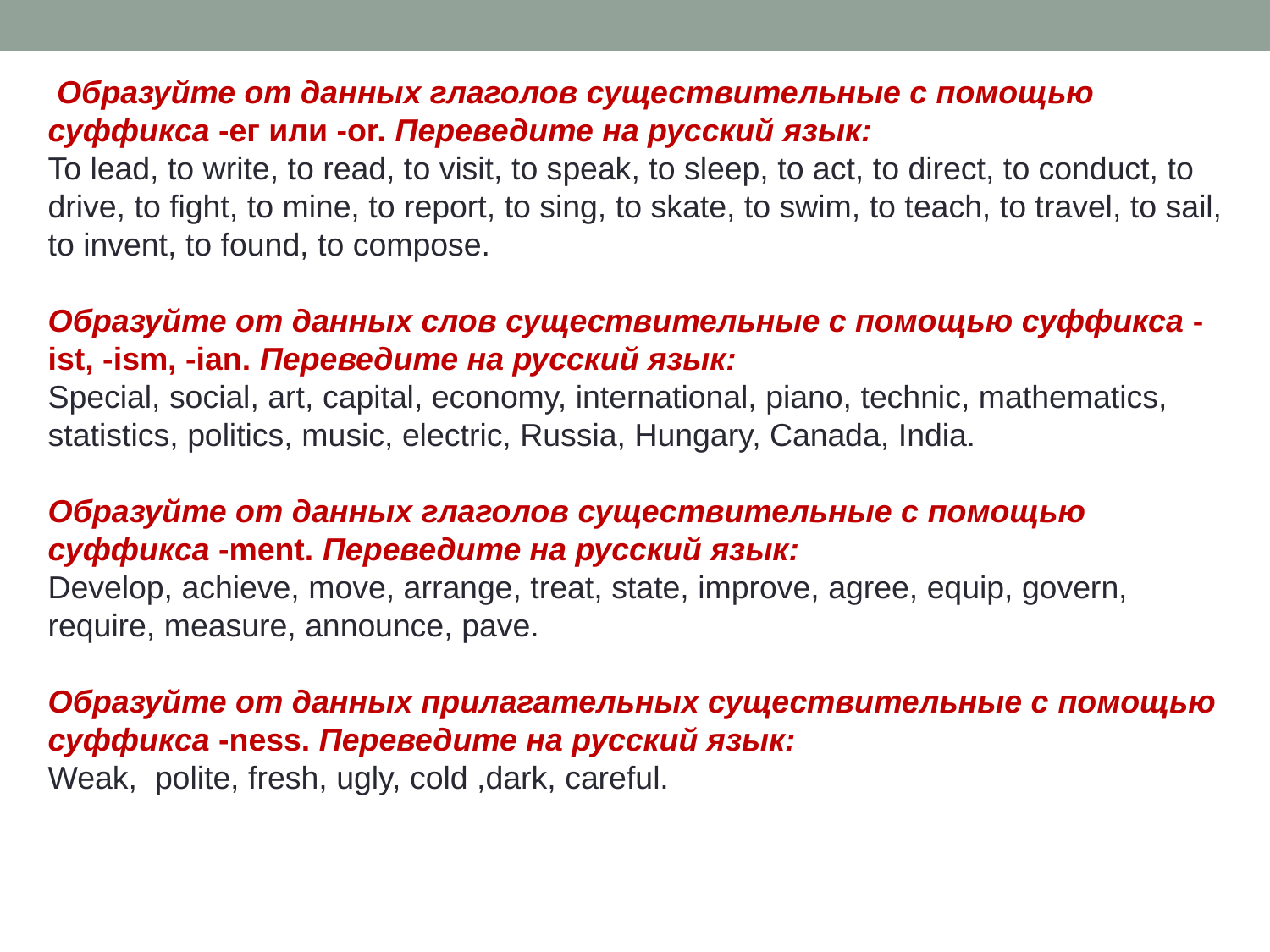

Образуйте от данных глаголов существительные с помощью суффикса -ег или -or. Переведите на русский язык:
To lead, to write, to read, to visit, to speak, to sleep, to act, to direct, to conduct, to drive, to fight, to mine, to report, to sing, to skate, to swim, to teach, to travel, to sail, to invent, to found, to compose.

Образуйте от данных слов существительные с помощью суффикса -ist, -ism, -ian. Переведите на русский язык:
Special, social, art, capital, economy, international, piano, technic, mathematics, statistics, politics, music, electric, Russia, Hungary, Canada, India.

Образуйте от данных глаголов существительные с помощью суффикса -ment. Переведите на русский язык:
Develop, achieve, move, arrange, treat, state, improve, agree, equip, govern, require, measure, announce, pave.

Образуйте от данных прилагательных существительные с помощью суффикса -ness. Переведите на русский язык:
Weak,  polite, fresh, ugly, cold ,dark, careful.